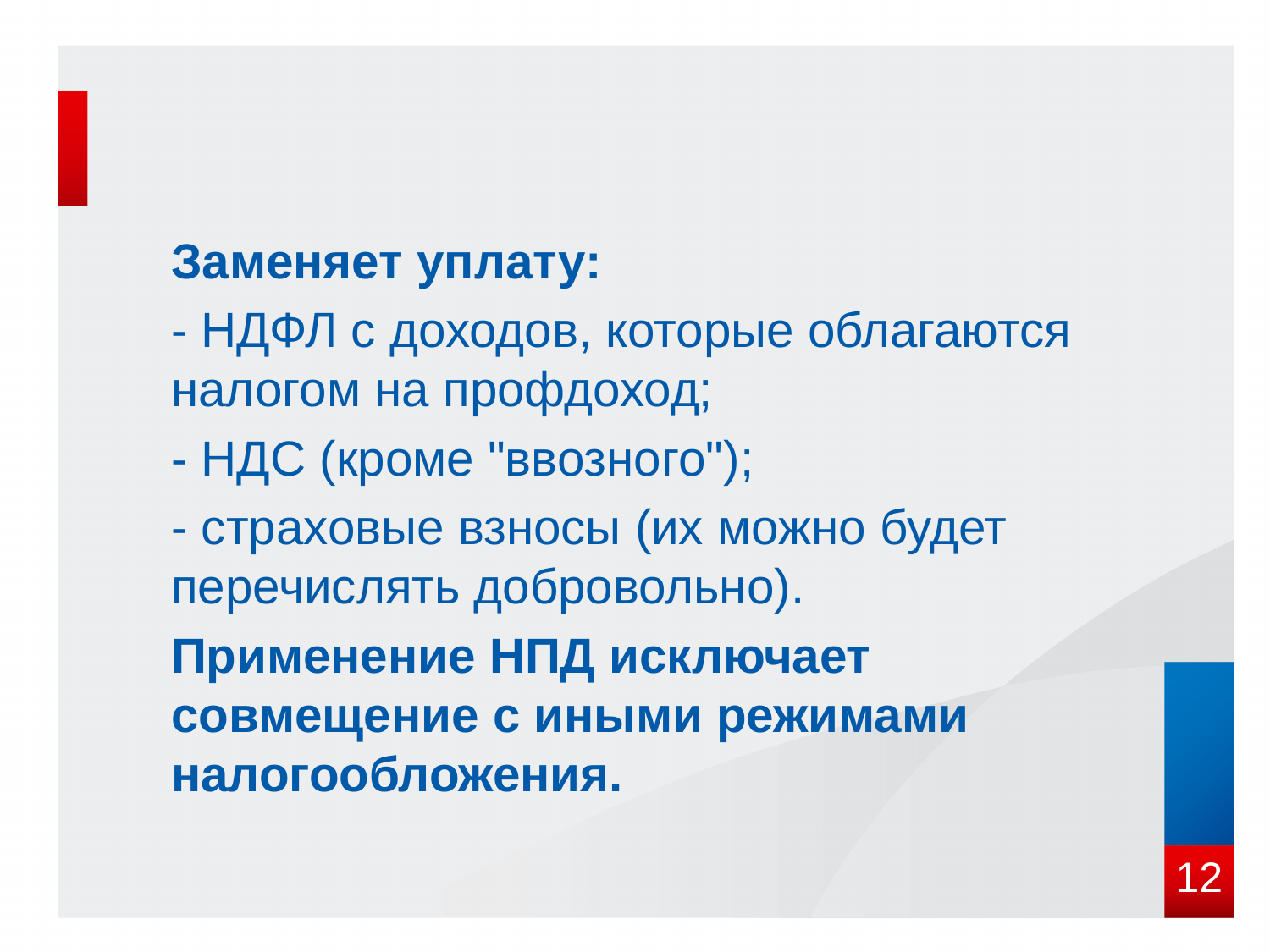

#
Заменяет уплату:
- НДФЛ с доходов, которые облагаются налогом на профдоход;
- НДС (кроме "ввозного");
- страховые взносы (их можно будет перечислять добровольно).
Применение НПД исключает совмещение с иными режимами налогообложения.
12